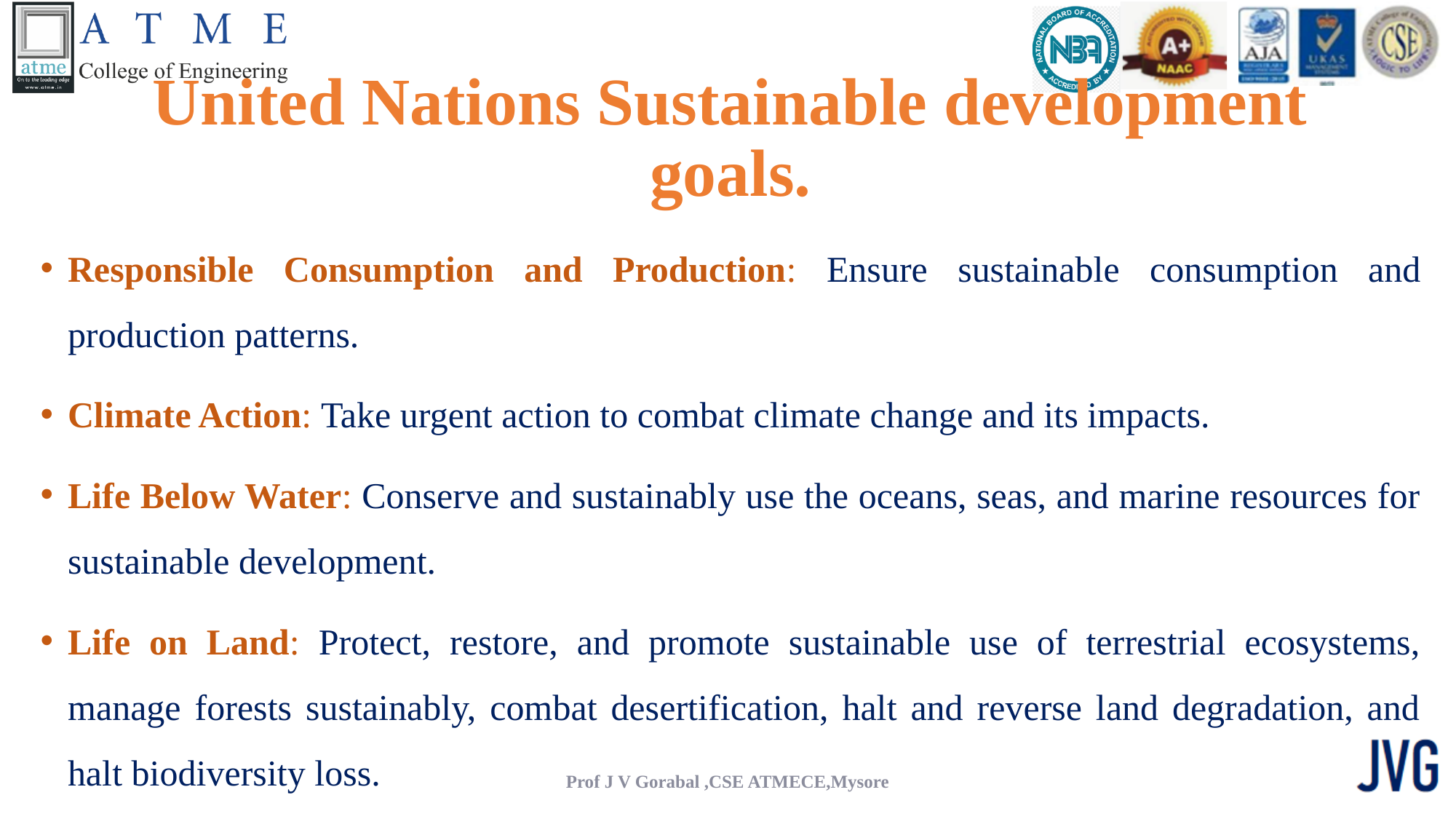

# United Nations Sustainable development goals.
Responsible Consumption and Production: Ensure sustainable consumption and production patterns.
Climate Action: Take urgent action to combat climate change and its impacts.
Life Below Water: Conserve and sustainably use the oceans, seas, and marine resources for sustainable development.
Life on Land: Protect, restore, and promote sustainable use of terrestrial ecosystems, manage forests sustainably, combat desertification, halt and reverse land degradation, and halt biodiversity loss.
Prof J V Gorabal ,CSE ATMECE,Mysore